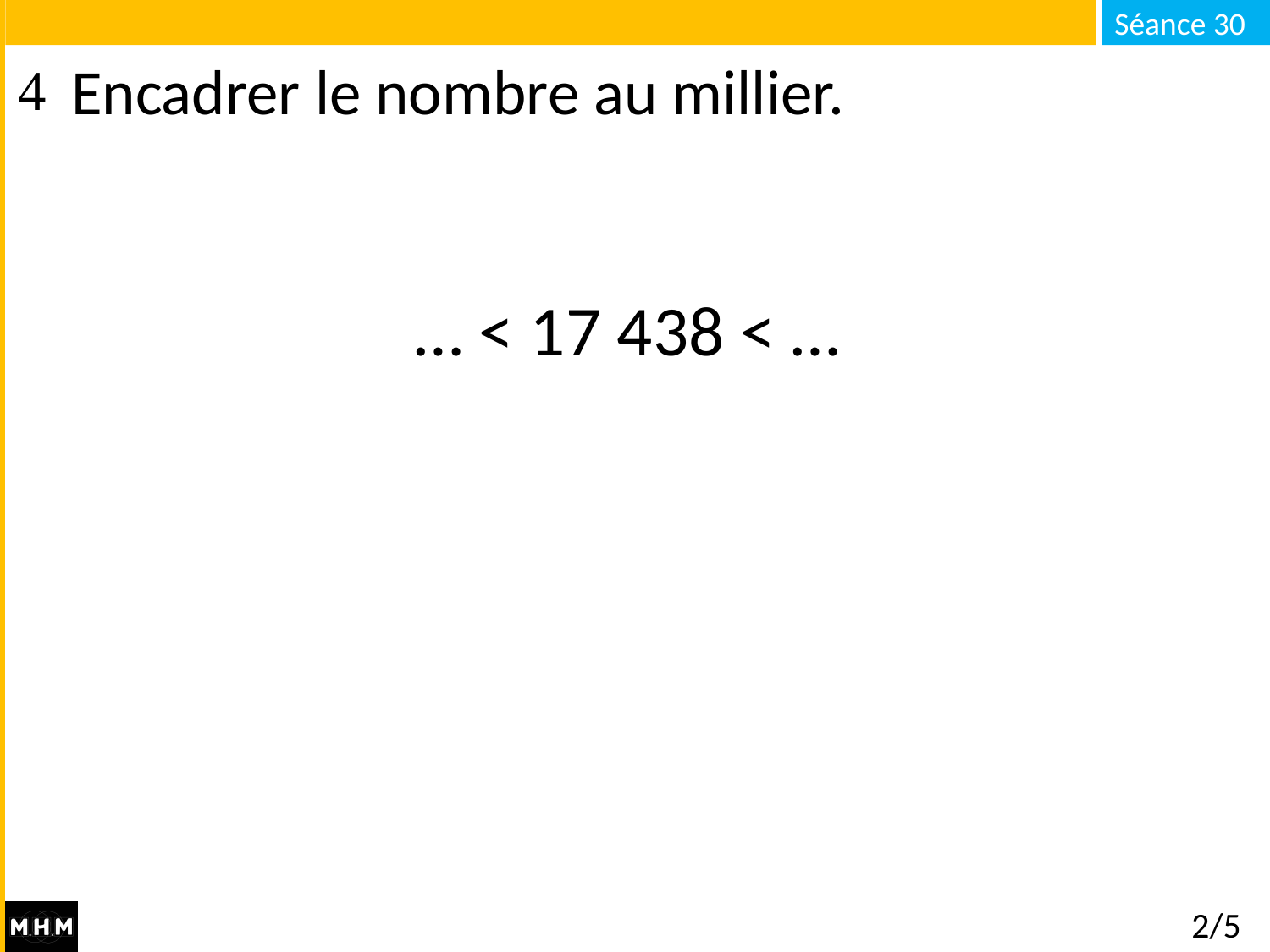

# Encadrer le nombre au millier.
… < 17 438 < …
2/5